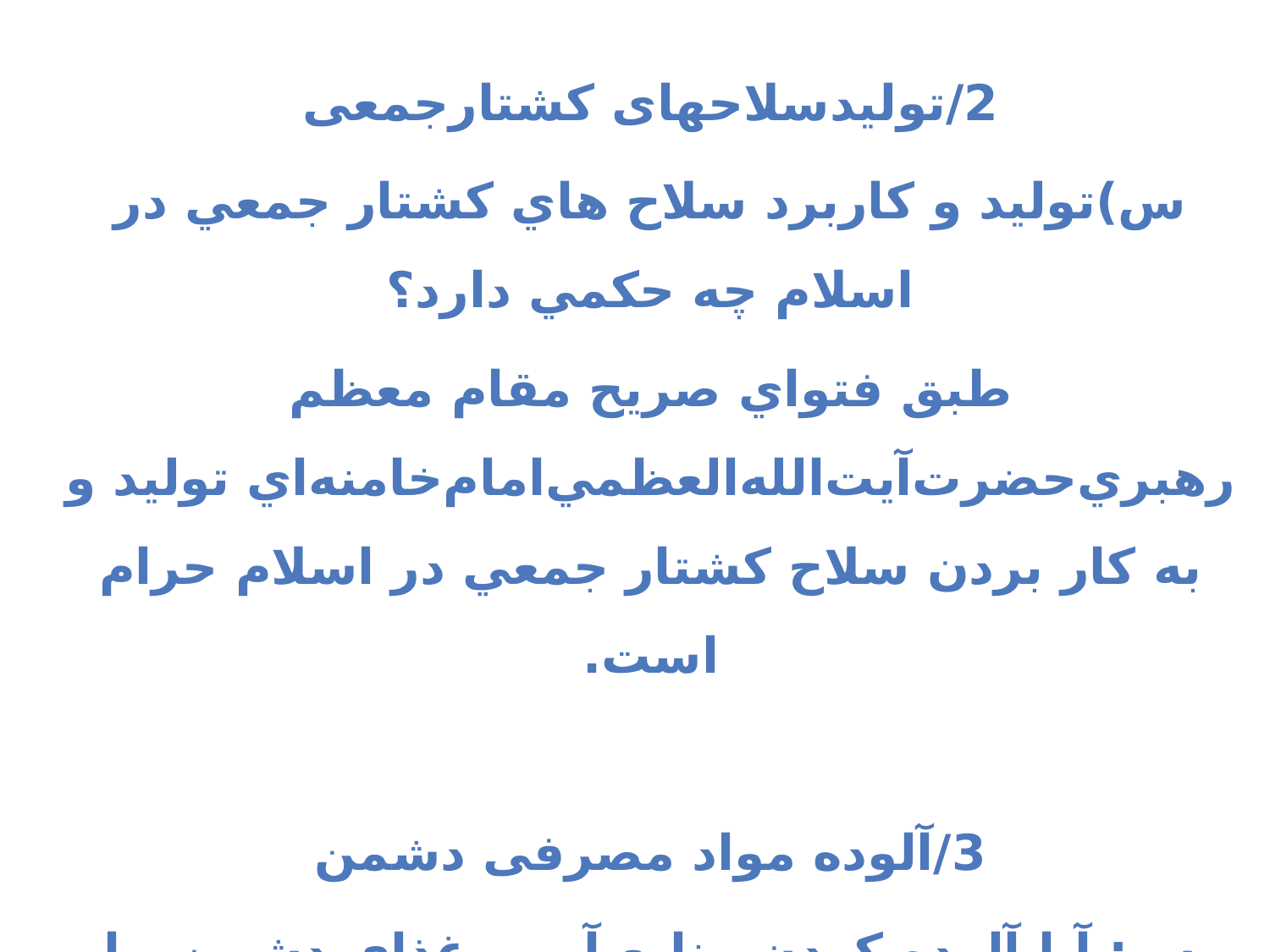

2/تولیدسلاحهای کشتارجمعی
س)توليد و كاربرد سلاح هاي كشتار جمعي در اسلام چه حكمي دارد؟
طبق فتواي صريح مقام معظم رهبري‌حضرت‌آيت‌الله‌العظمي‌امام‌خامنه‌اي توليد و به كار بردن سلاح كشتار جمعي در اسلام حرام است.

3/آلوده مواد مصرفی دشمن
س: آيا آلوده كردن منابع آب و غذاي دشمن، با ميكروب و سمّ،مجاز است؟
ج: جايز نيست.